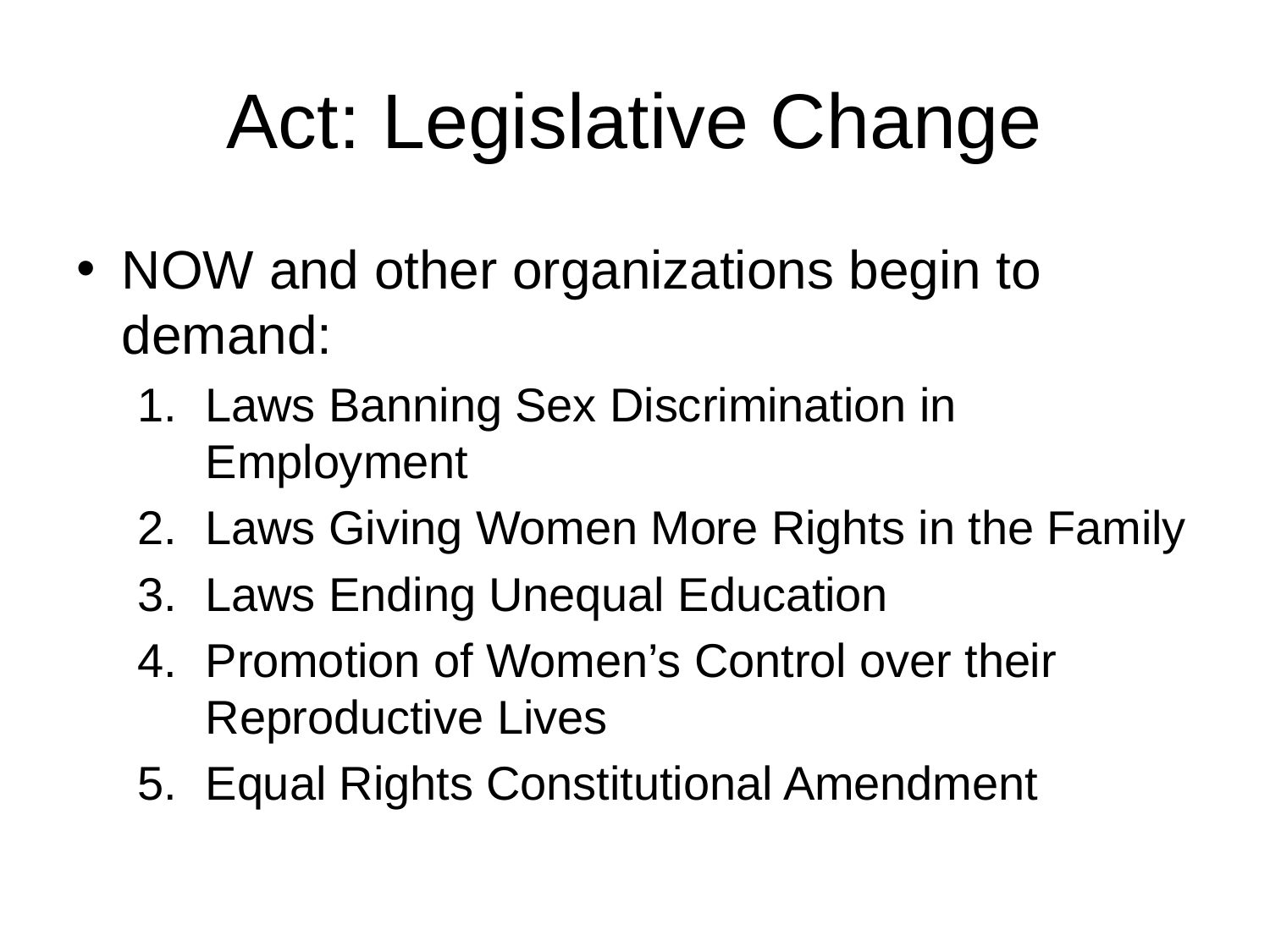

# Act: Legislative Change
NOW and other organizations begin to demand:
Laws Banning Sex Discrimination in Employment
Laws Giving Women More Rights in the Family
Laws Ending Unequal Education
Promotion of Women’s Control over their Reproductive Lives
Equal Rights Constitutional Amendment